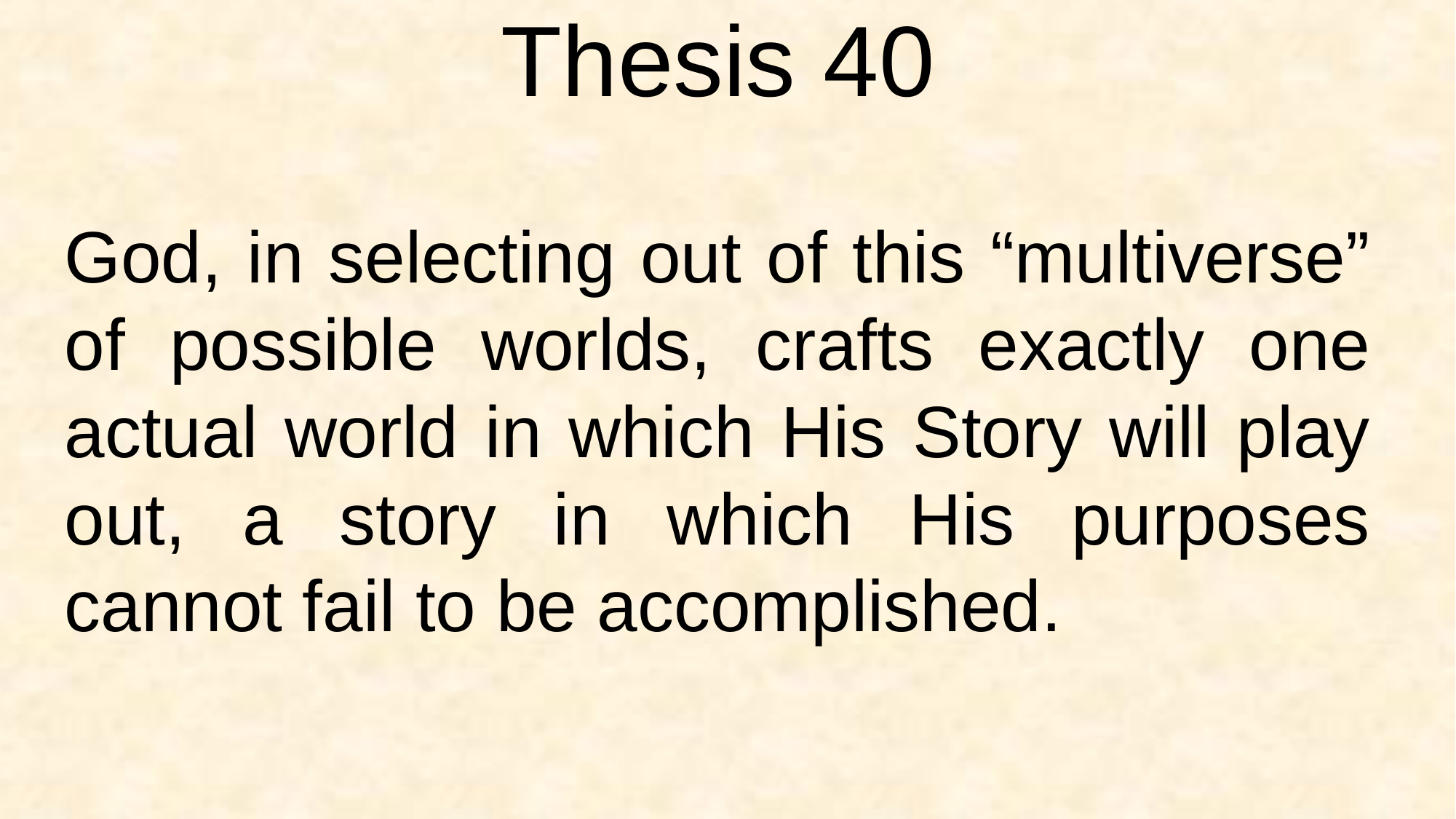

Thesis 40

God, in selecting out of this “multiverse” of possible worlds, crafts exactly one actual world in which His Story will play out, a story in which His purposes cannot fail to be accomplished.